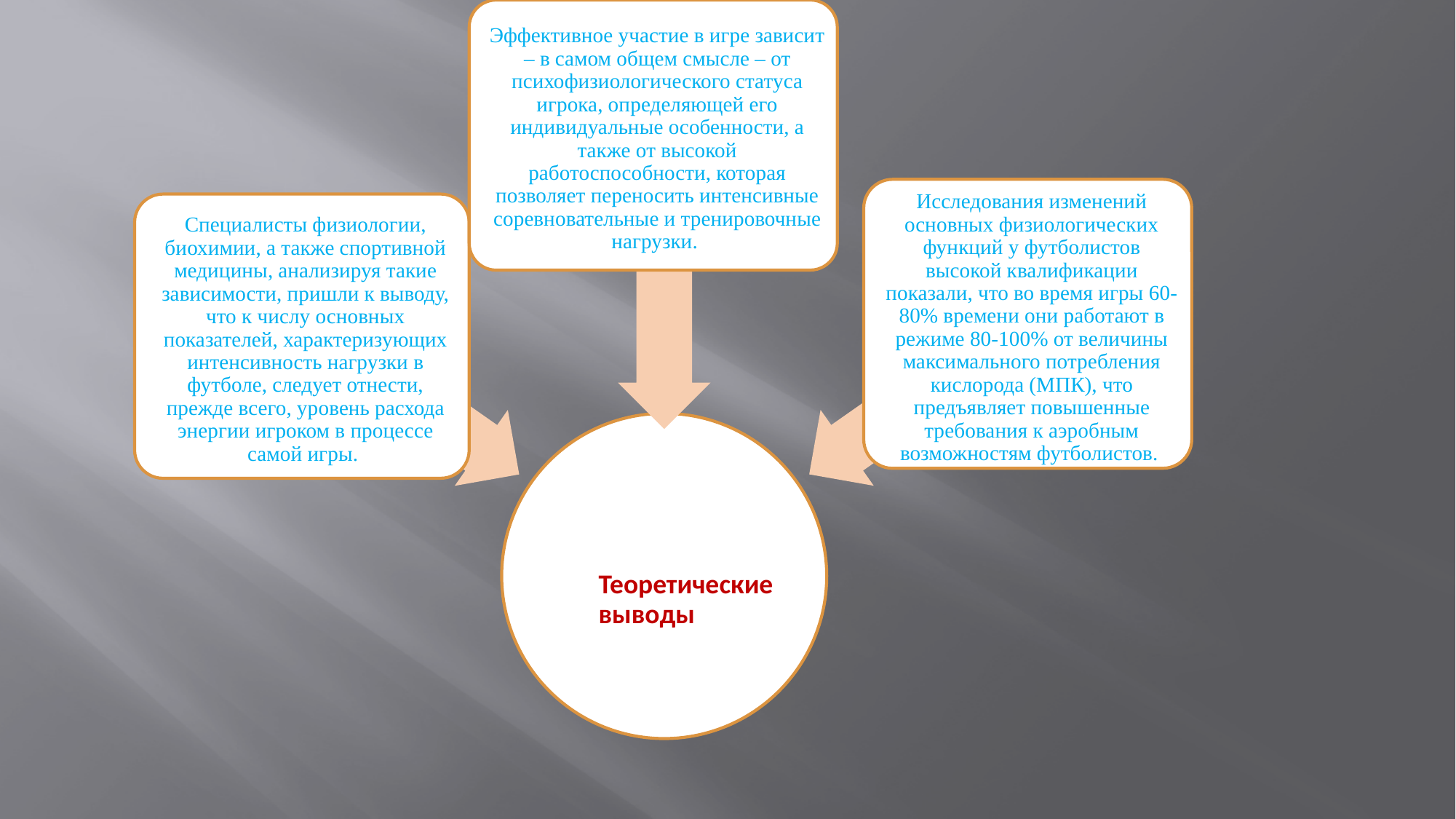

Эффективное участие в игре зависит – в самом общем смысле – от психофизиологического статуса игрока, определяющей его индивидуальные особенности, а также от высокой работоспособности, которая позволяет переносить интенсивные соревновательные и тренировочные нагрузки.
Исследования изменений основных физиологических функций у футболистов высокой квалификации показали, что во время игры 60-80% времени они работают в режиме 80-100% от величины максимального потребления кислорода (МПК), что предъявляет повышенные требования к аэробным возможностям футболистов.
Специалисты физиологии, биохимии, а также спортивной медицины, анализируя такие зависимости, пришли к выводу, что к числу основных показателей, характеризующих интенсивность нагрузки в футболе, следует отнести, прежде всего, уровень расхода энергии игроком в процессе самой игры.

Теоретические выводы